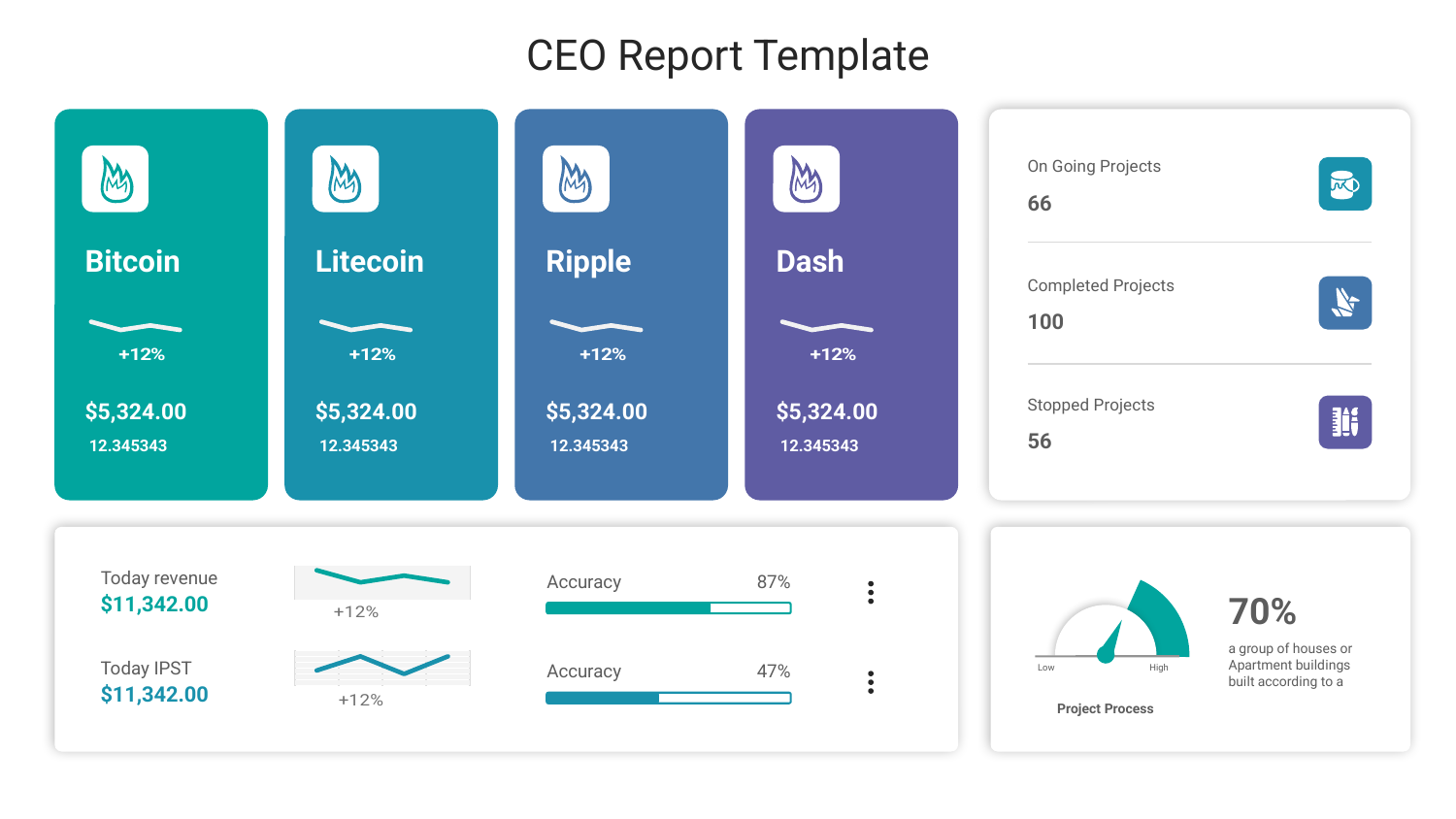

CEO Report Template

On Going Projects

66
Bitcoin
Litecoin
Ripple
Dash
Completed Projects

100

### Chart: +12%

| Category | Series 1 |
|---|---|
| Category 1 | 4.3 |
| Category 2 | 2.5 |
| Category 3 | 3.5 |
| Category 4 | 2.5 |

### Chart: +12%

| Category | Series 1 |
|---|---|
| Category 1 | 4.3 |
| Category 2 | 2.5 |
| Category 3 | 3.5 |
| Category 4 | 2.5 |

### Chart: +12%

| Category | Series 1 |
|---|---|
| Category 1 | 4.3 |
| Category 2 | 2.5 |
| Category 3 | 3.5 |
| Category 4 | 2.5 |

### Chart: +12%

| Category | Series 1 |
|---|---|
| Category 1 | 4.3 |
| Category 2 | 2.5 |
| Category 3 | 3.5 |
| Category 4 | 2.5 |
Stopped Projects

$5,324.00
$5,324.00
$5,324.00
$5,324.00

56
12.345343
12.345343
12.345343
12.345343

### Chart: +12%

| Category | Series 1 |
|---|---|
| Category 1 | 4.3 |
| Category 2 | 2.5 |
| Category 3 | 3.5 |
| Category 4 | 2.5 |
Today revenue

### Chart

| Category | Sales |
|---|---|
| 1st Qtr | 0.66 |
| 2nd Qtr | 0.15 |
Accuracy
87%

70%
$11,342.00

a group of houses or Apartment buildings built according to a

### Chart: +12%

| Category | Series 1 |
|---|---|
| Category 1 | 1.3 |
| Category 2 | 2.5 |
| Category 3 | 1.0 |
| Category 4 | 2.5 |
Today IPST
Accuracy
47%
Low
High

$11,342.00

Project Process